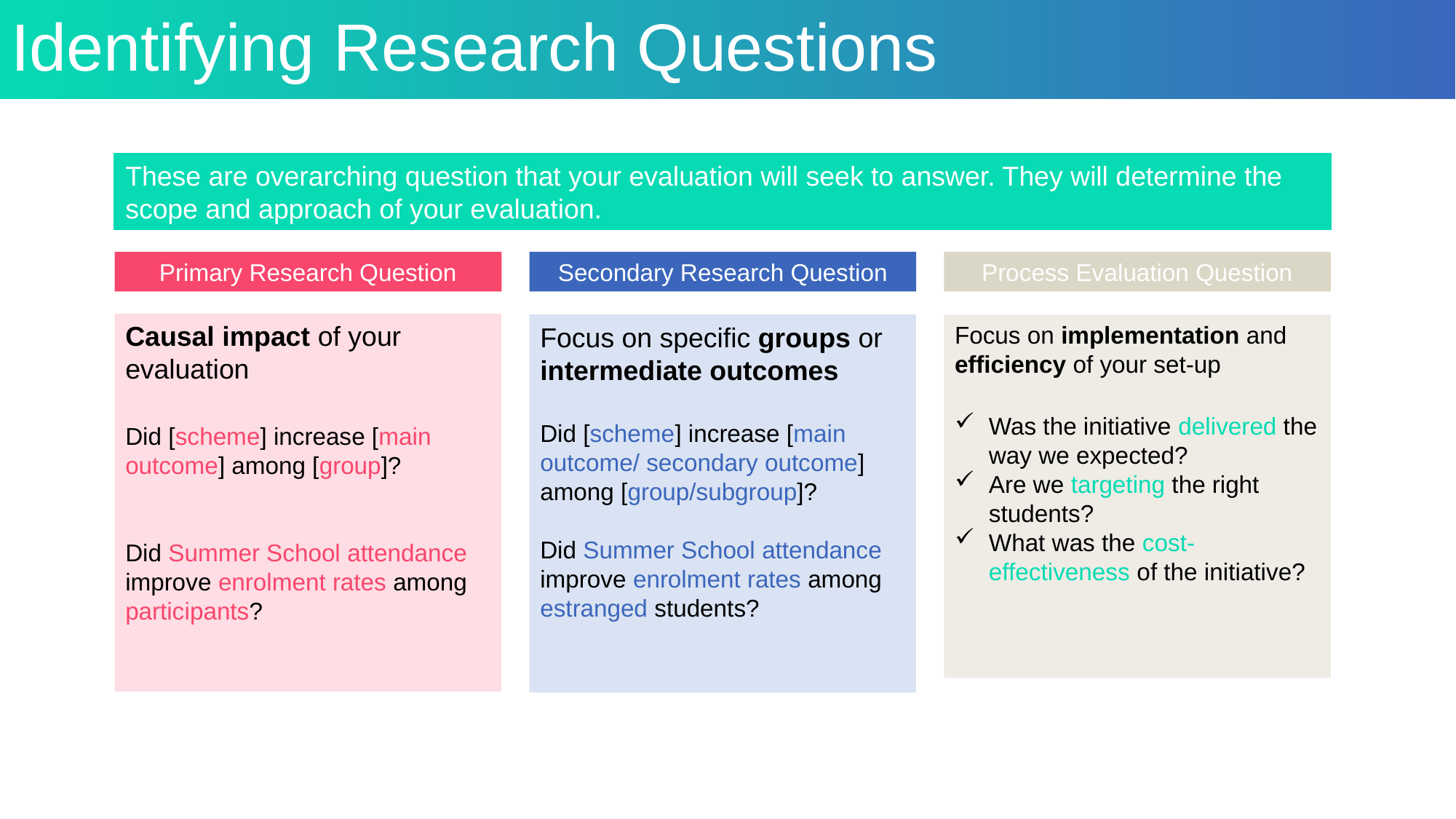

# Identifying Research Questions
These are overarching question that your evaluation will seek to answer. They will determine the scope and approach of your evaluation.
Primary Research Question
Secondary Research Question
Process Evaluation Question
Causal impact of your evaluation

Did [scheme] increase [main outcome] among [group]?

Did Summer School attendance improve enrolment rates among
participants?

Focus on specific groups or intermediate outcomes

Did [scheme] increase [main outcome/ secondary outcome] among [group/subgroup]?
Did Summer School attendance  improve enrolment rates among estranged students?

Focus on implementation and efficiency of your set-up

Was the initiative delivered the way we expected?
Are we targeting the right students?
What was the cost-effectiveness of the initiative?